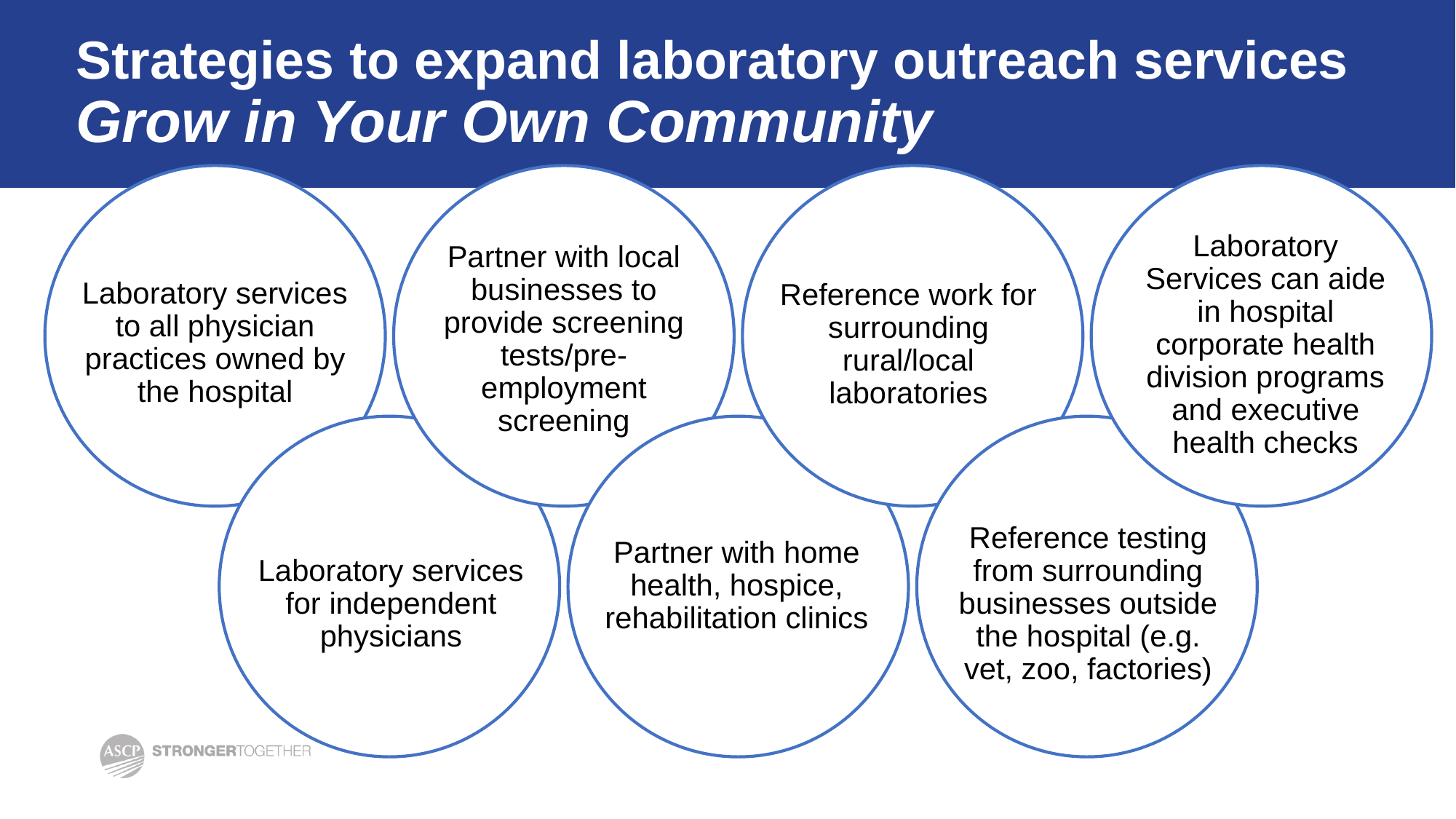

# Strategies to expand laboratory outreach services Grow in Your Own Community

Partner with local businesses to provide screening tests/pre-employment screening
Laboratory services to all physician practices owned by the hospital
Reference work for surrounding rural/local laboratories
Laboratory Services can aide in hospital corporate health division programs and executive health checks

Partner with home health, hospice, rehabilitation clinics
Laboratory services for independent physicians
Reference testing from surrounding businesses outside the hospital (e.g. vet, zoo, factories)